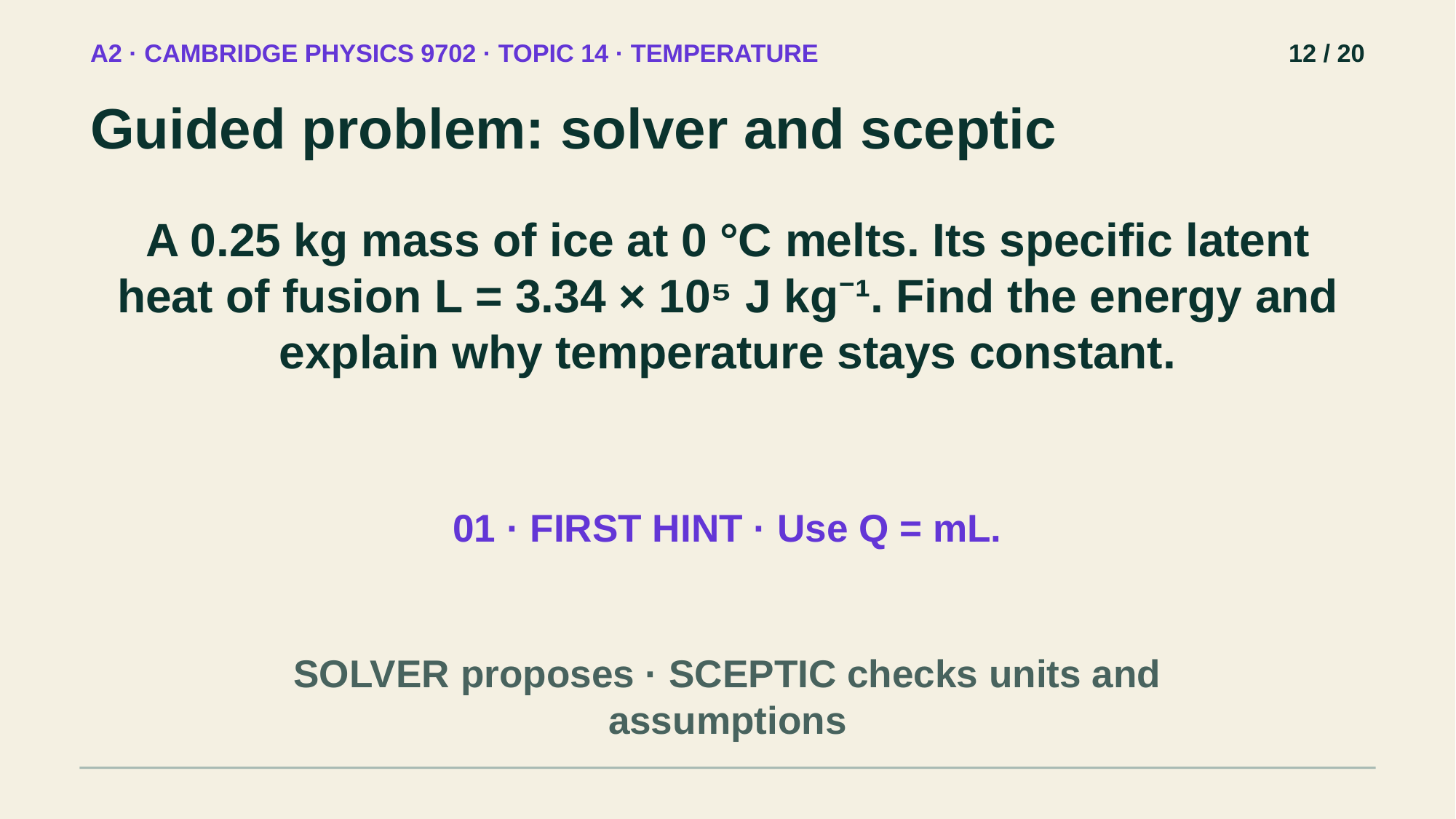

A2 · CAMBRIDGE PHYSICS 9702 · TOPIC 14 · TEMPERATURE
12 / 20
Guided problem: solver and sceptic
A 0.25 kg mass of ice at 0 °C melts. Its specific latent heat of fusion L = 3.34 × 10⁵ J kg⁻¹. Find the energy and explain why temperature stays constant.
01 · FIRST HINT · Use Q = mL.
SOLVER proposes · SCEPTIC checks units and assumptions